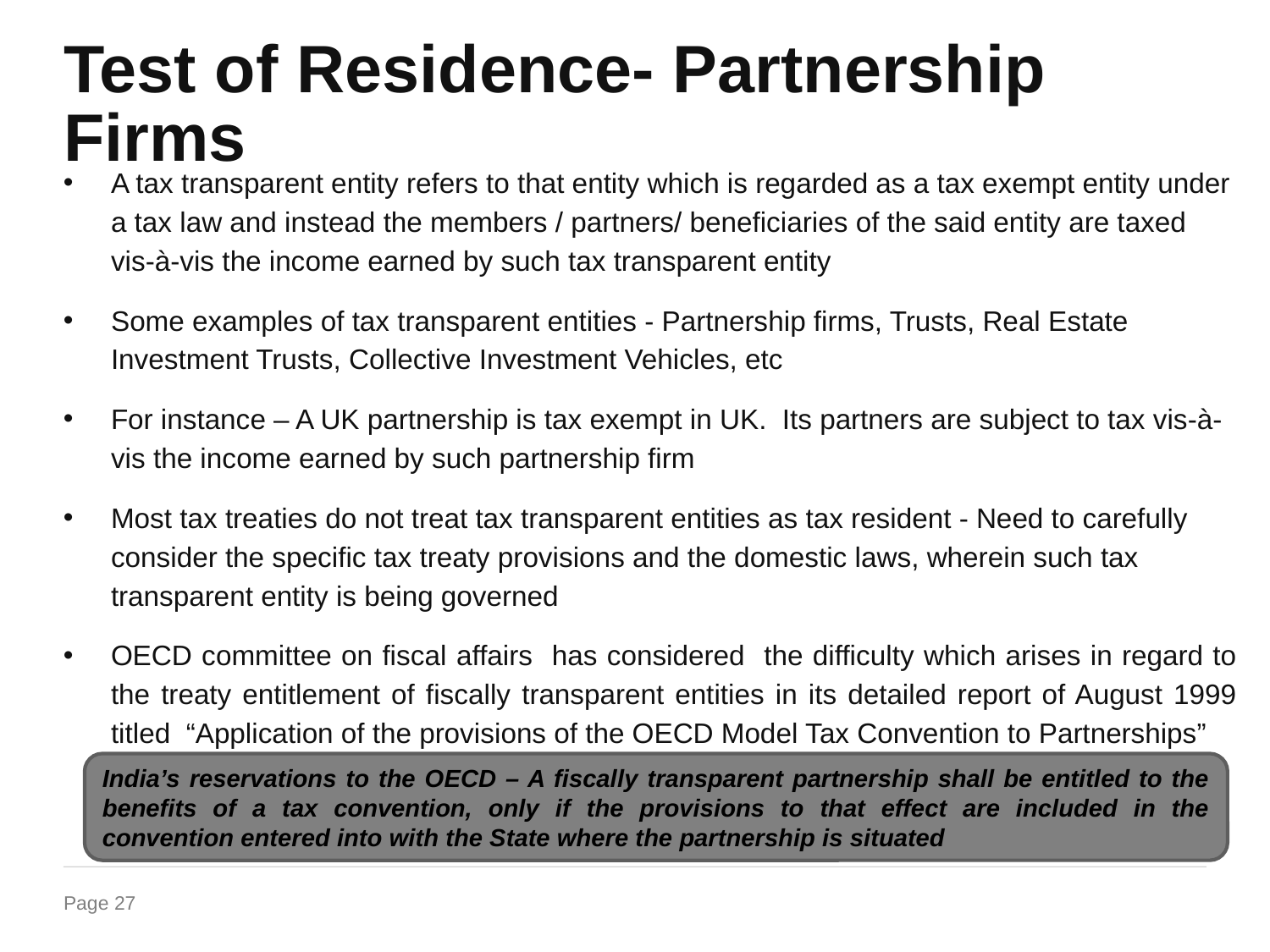

# Test of Residence- Partnership Firms
A tax transparent entity refers to that entity which is regarded as a tax exempt entity under a tax law and instead the members / partners/ beneficiaries of the said entity are taxed vis-à-vis the income earned by such tax transparent entity
Some examples of tax transparent entities - Partnership firms, Trusts, Real Estate Investment Trusts, Collective Investment Vehicles, etc
For instance – A UK partnership is tax exempt in UK.  Its partners are subject to tax vis-à-vis the income earned by such partnership firm
Most tax treaties do not treat tax transparent entities as tax resident - Need to carefully consider the specific tax treaty provisions and the domestic laws, wherein such tax transparent entity is being governed
OECD committee on fiscal affairs  has considered  the difficulty which arises in regard to the treaty entitlement of fiscally transparent entities in its detailed report of August 1999 titled  “Application of the provisions of the OECD Model Tax Convention to Partnerships”

India’s reservations to the OECD – A fiscally transparent partnership shall be entitled to the benefits of a tax convention, only if the provisions to that effect are included in the convention entered into with the State where the partnership is situated